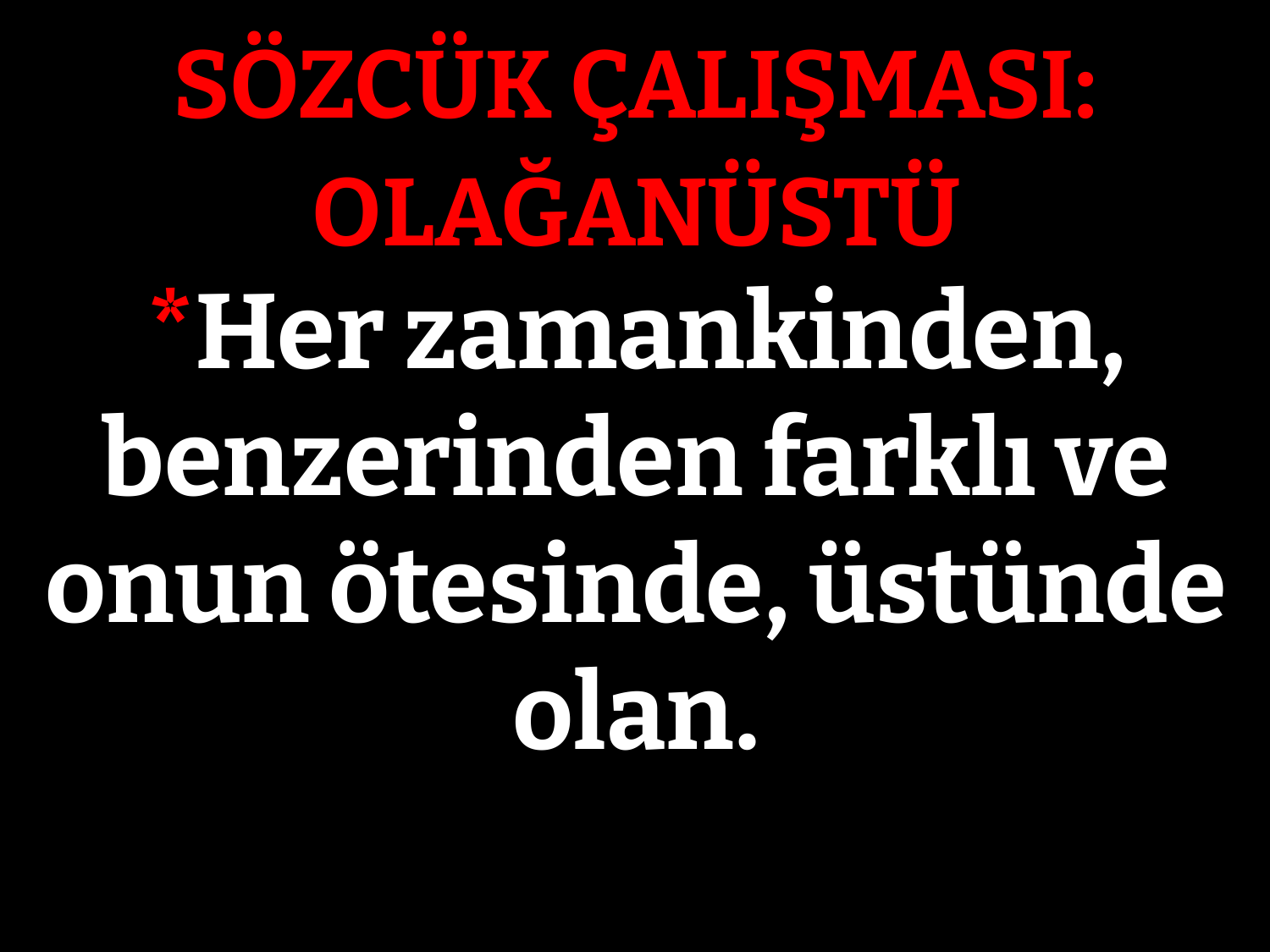

SÖZCÜK ÇALIŞMASI:
OLAĞANÜSTÜ
*Her zamankinden, benzerinden farklı ve onun ötesinde, üstünde olan.